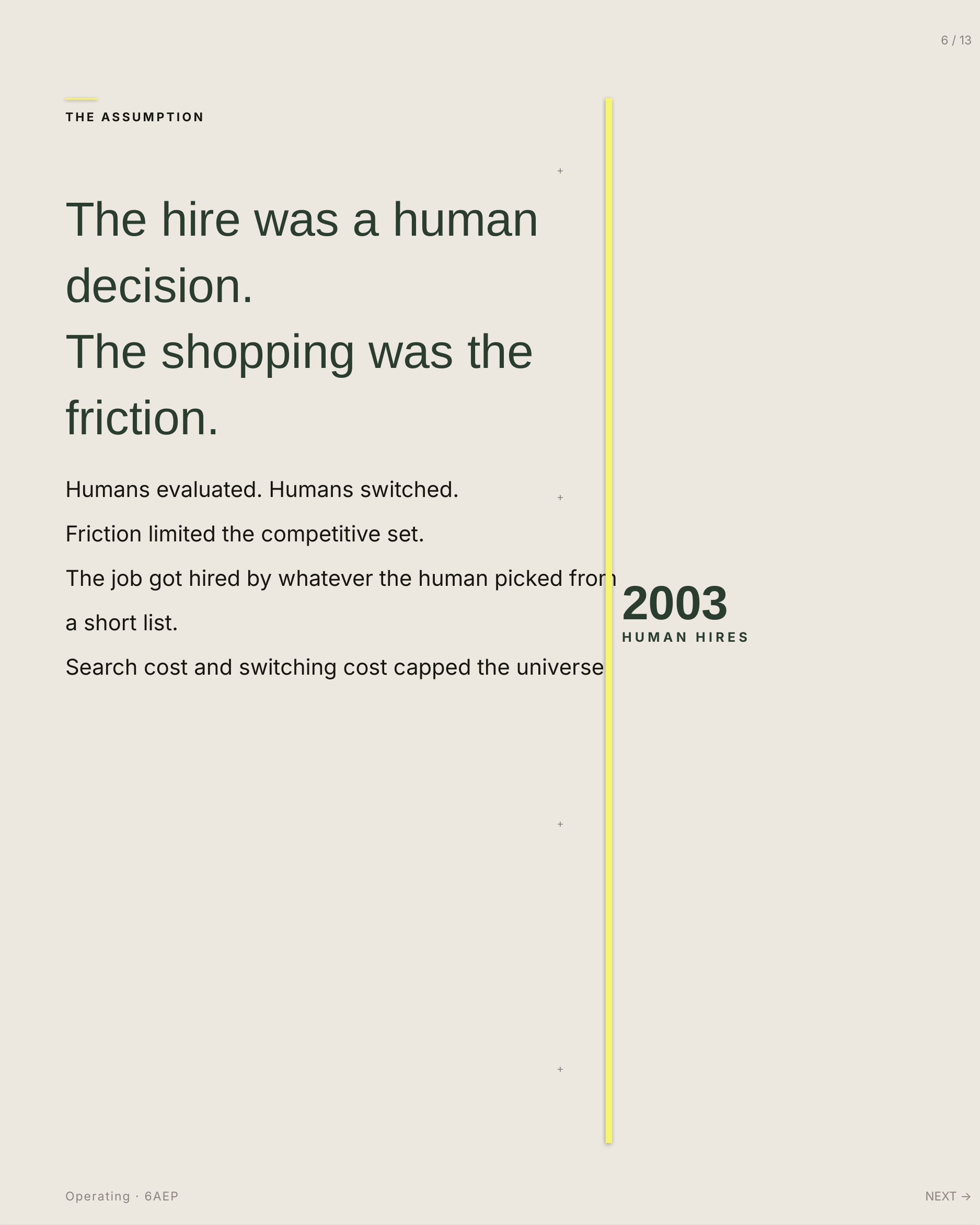

6 / 13

THE ASSUMPTION
+
The hire was a human decision.
The shopping was the friction.
Humans evaluated. Humans switched.
Friction limited the competitive set.
The job got hired by whatever the human picked from a short list.
Search cost and switching cost capped the universe.
+
2003
HUMAN HIRES
+
+
Operating · 6AEP
NEXT →